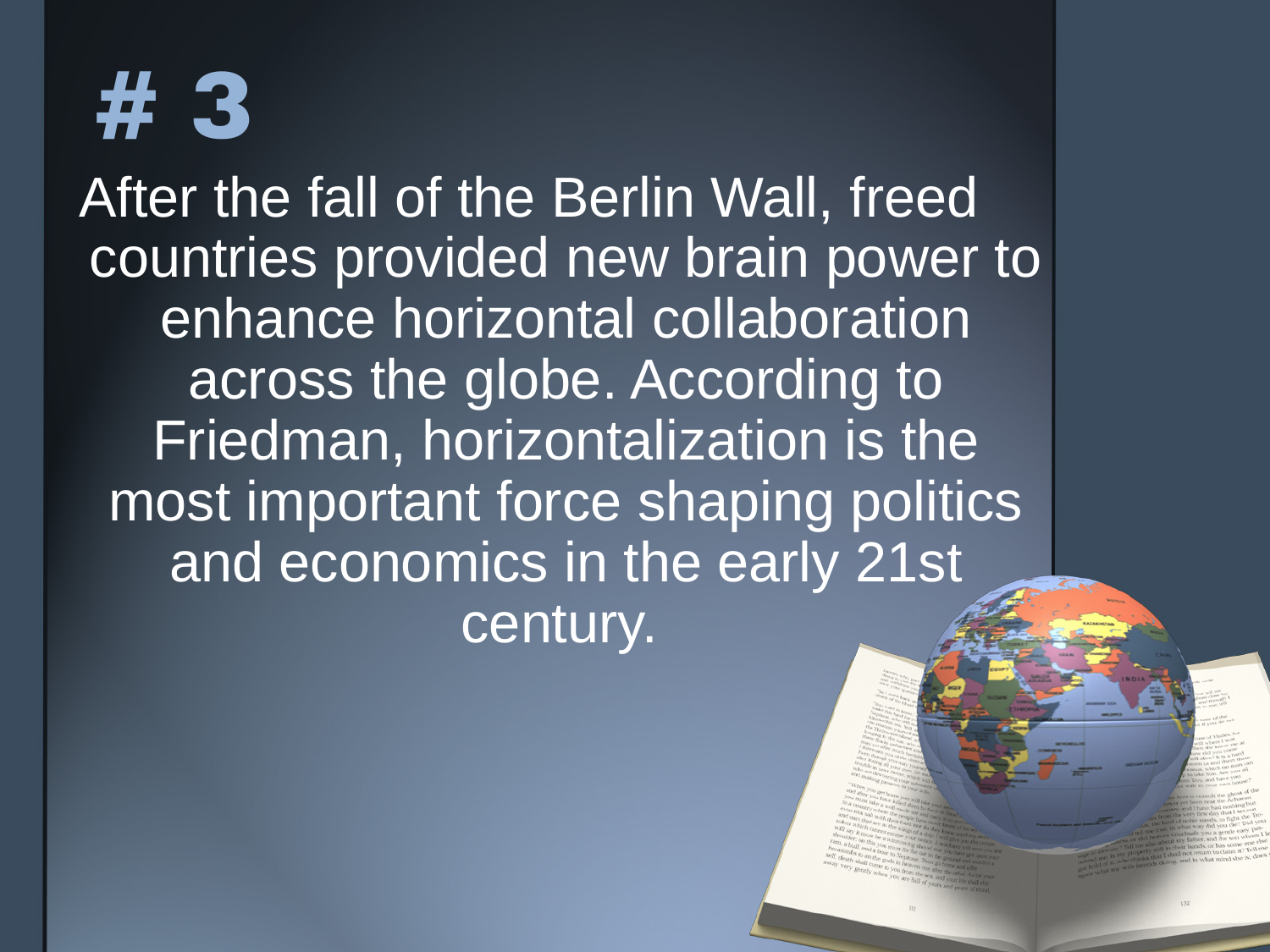

# # 3
After the fall of the Berlin Wall, freed countries provided new brain power to enhance horizontal collaboration across the globe. According to Friedman, horizontalization is the most important force shaping politics and economics in the early 21st century.